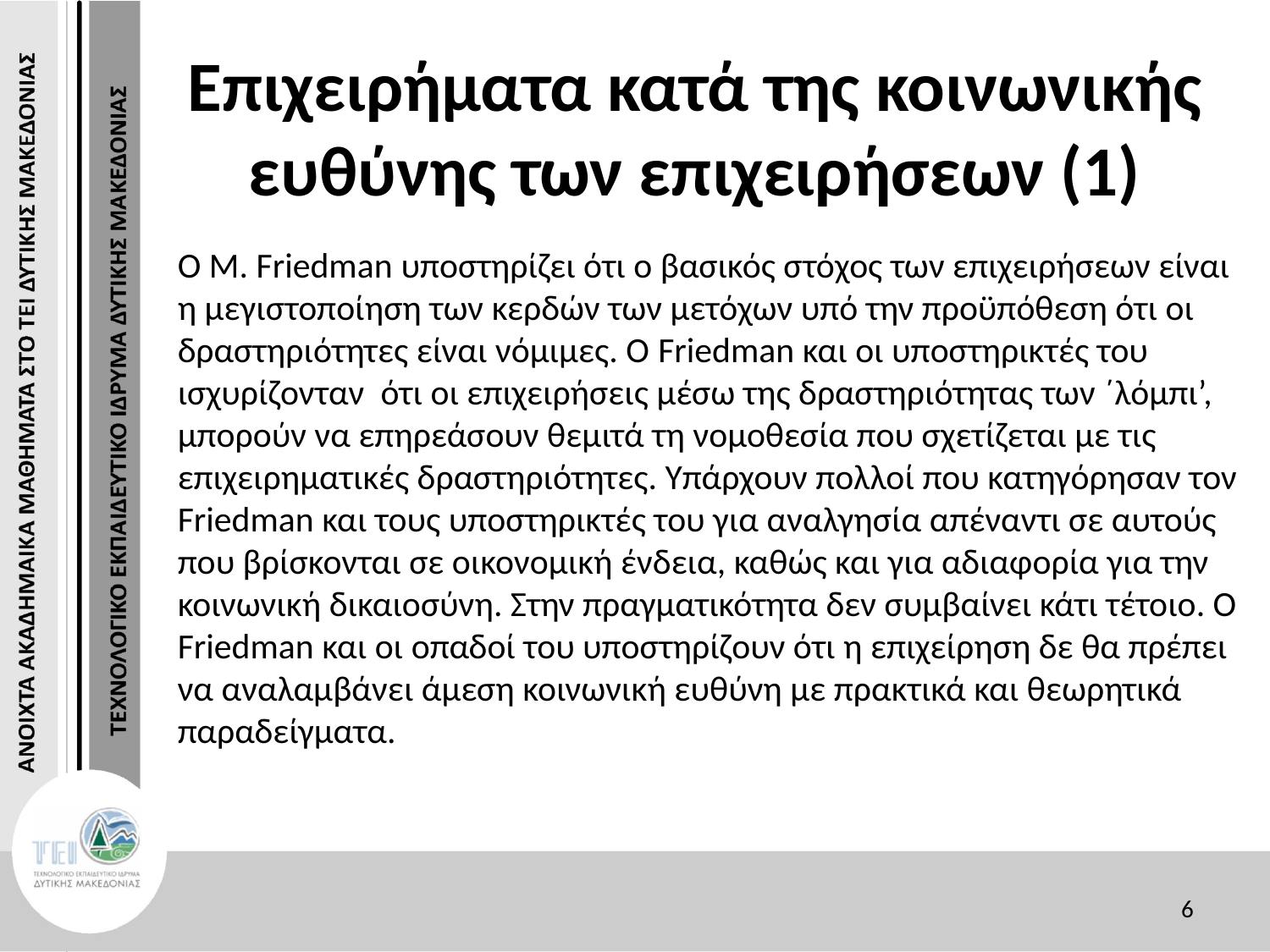

# Επιχειρήματα κατά της κοινωνικής ευθύνης των επιχειρήσεων (1)
Ο Μ. Friedman υποστηρίζει ότι ο βασικός στόχος των επιχειρήσεων είναι η μεγιστοποίηση των κερδών των μετόχων υπό την προϋπόθεση ότι οι δραστηριότητες είναι νόμιμες. Ο Friedman και οι υποστηρικτές του ισχυρίζονταν  ότι οι επιχειρήσεις μέσω της δραστηριότητας των ΄λόμπι’, μπορούν να επηρεάσουν θεμιτά τη νομοθεσία που σχετίζεται με τις επιχειρηματικές δραστηριότητες. Υπάρχουν πολλοί που κατηγόρησαν τον Friedman και τους υποστηρικτές του για αναλγησία απέναντι σε αυτούς που βρίσκονται σε οικονομική ένδεια, καθώς και για αδιαφορία για την κοινωνική δικαιοσύνη. Στην πραγματικότητα δεν συμβαίνει κάτι τέτοιο. Ο Friedman και οι οπαδοί του υποστηρίζουν ότι η επιχείρηση δε θα πρέπει να αναλαμβάνει άμεση κοινωνική ευθύνη με πρακτικά και θεωρητικά παραδείγματα.

6